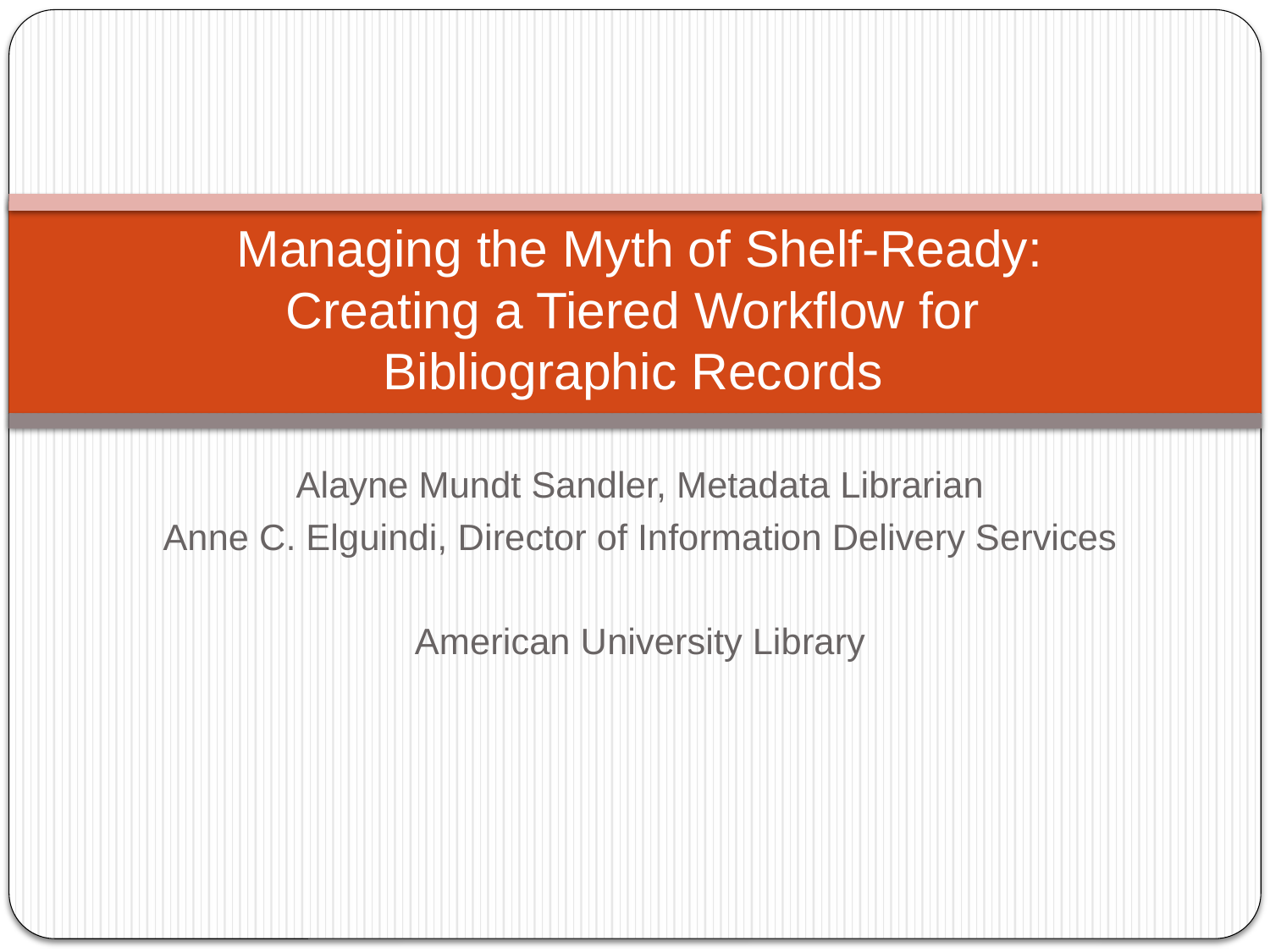

# Managing the Myth of Shelf-Ready: Creating a Tiered Workflow for Bibliographic Records
Alayne Mundt Sandler, Metadata Librarian
Anne C. Elguindi, Director of Information Delivery Services

American University Library